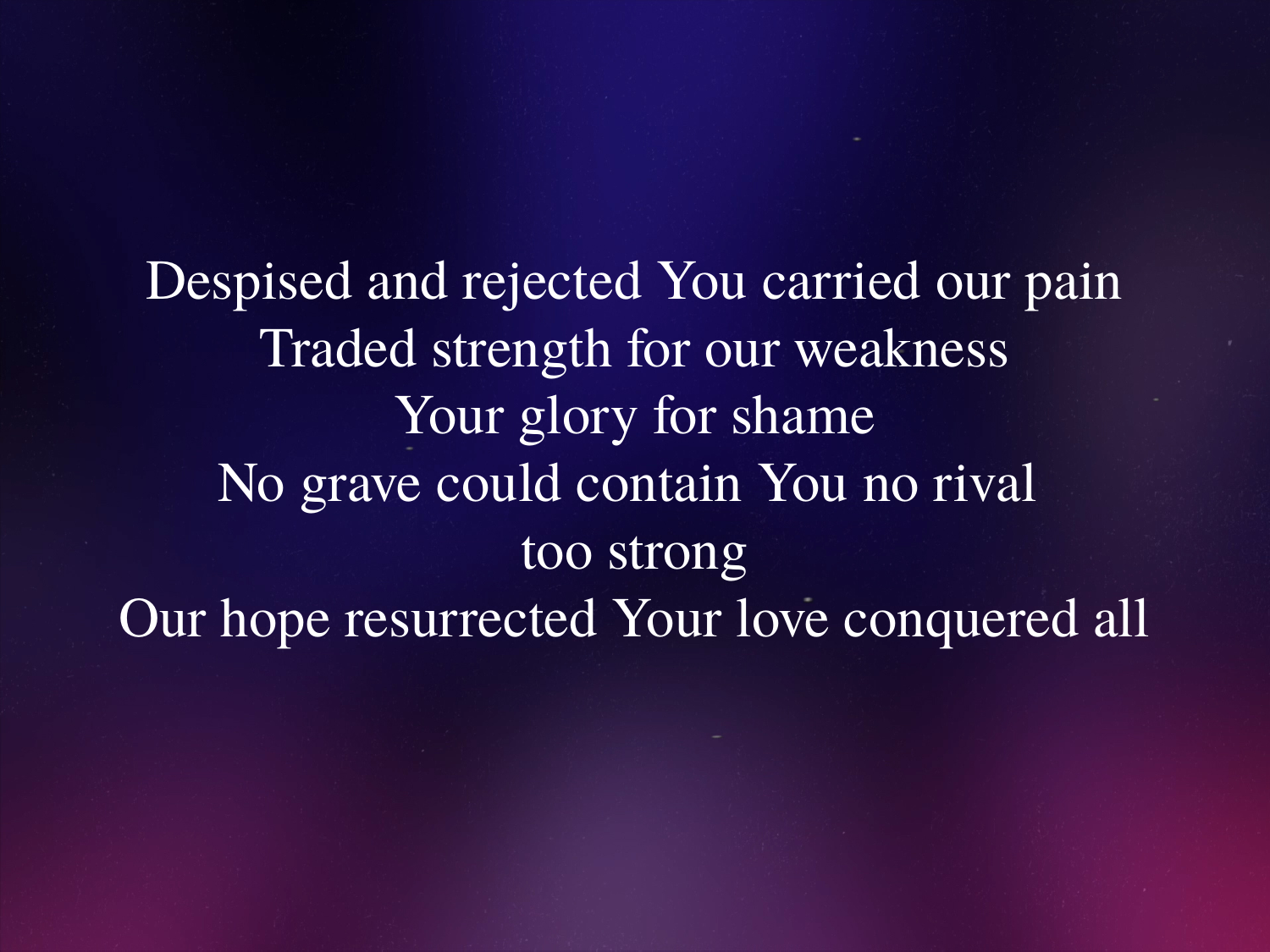

# Despised and rejected You carried our pain Traded strength for our weakness Your glory for shame No grave could contain You no rival too strong Our hope resurrected Your love conquered all